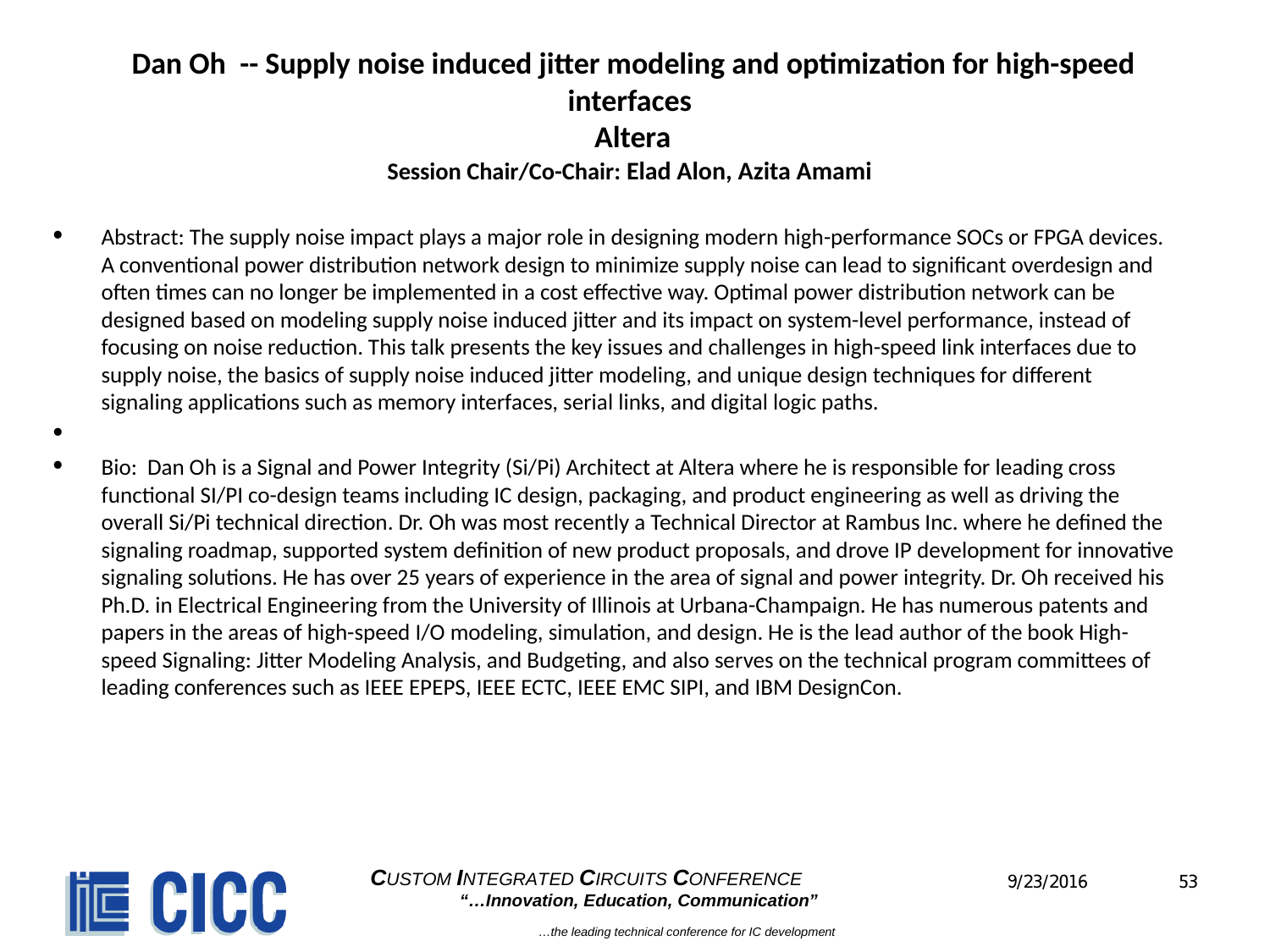

# Dan Oh  -- Supply noise induced jitter modeling and optimization for high-speed interfaces Altera Session Chair/Co-Chair: Elad Alon, Azita Amami
Abstract: The supply noise impact plays a major role in designing modern high-performance SOCs or FPGA devices. A conventional power distribution network design to minimize supply noise can lead to significant overdesign and often times can no longer be implemented in a cost effective way. Optimal power distribution network can be designed based on modeling supply noise induced jitter and its impact on system-level performance, instead of focusing on noise reduction. This talk presents the key issues and challenges in high-speed link interfaces due to supply noise, the basics of supply noise induced jitter modeling, and unique design techniques for different signaling applications such as memory interfaces, serial links, and digital logic paths.

Bio:  Dan Oh is a Signal and Power Integrity (Si/Pi) Architect at Altera where he is responsible for leading cross functional SI/PI co-design teams including IC design, packaging, and product engineering as well as driving the overall Si/Pi technical direction. Dr. Oh was most recently a Technical Director at Rambus Inc. where he defined the signaling roadmap, supported system definition of new product proposals, and drove IP development for innovative signaling solutions. He has over 25 years of experience in the area of signal and power integrity. Dr. Oh received his Ph.D. in Electrical Engineering from the University of Illinois at Urbana-Champaign. He has numerous patents and papers in the areas of high-speed I/O modeling, simulation, and design. He is the lead author of the book High-speed Signaling: Jitter Modeling Analysis, and Budgeting, and also serves on the technical program committees of leading conferences such as IEEE EPEPS, IEEE ECTC, IEEE EMC SIPI, and IBM DesignCon.